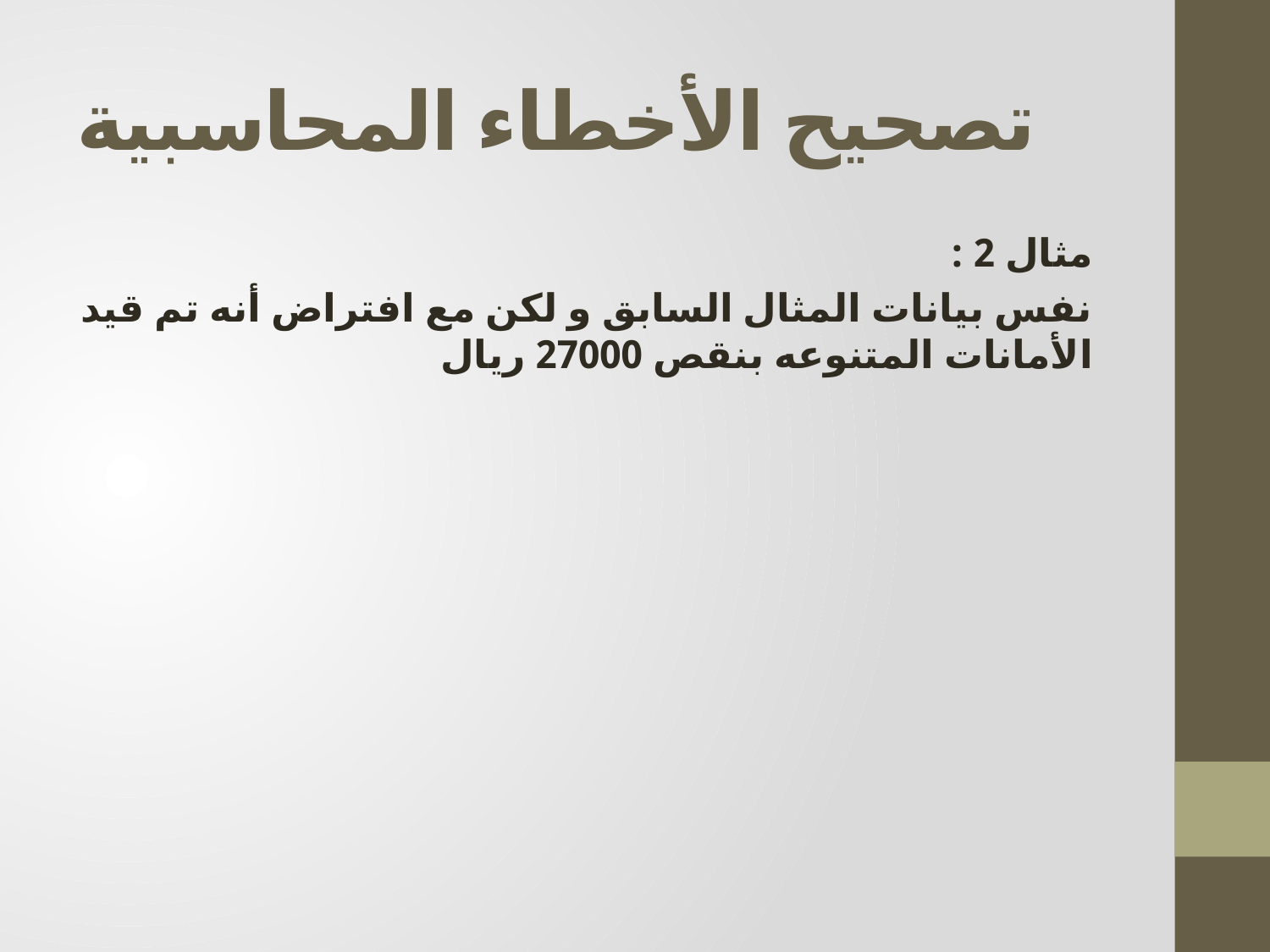

# تصحيح الأخطاء المحاسبية
مثال 2 :
نفس بيانات المثال السابق و لكن مع افتراض أنه تم قيد الأمانات المتنوعه بنقص 27000 ريال